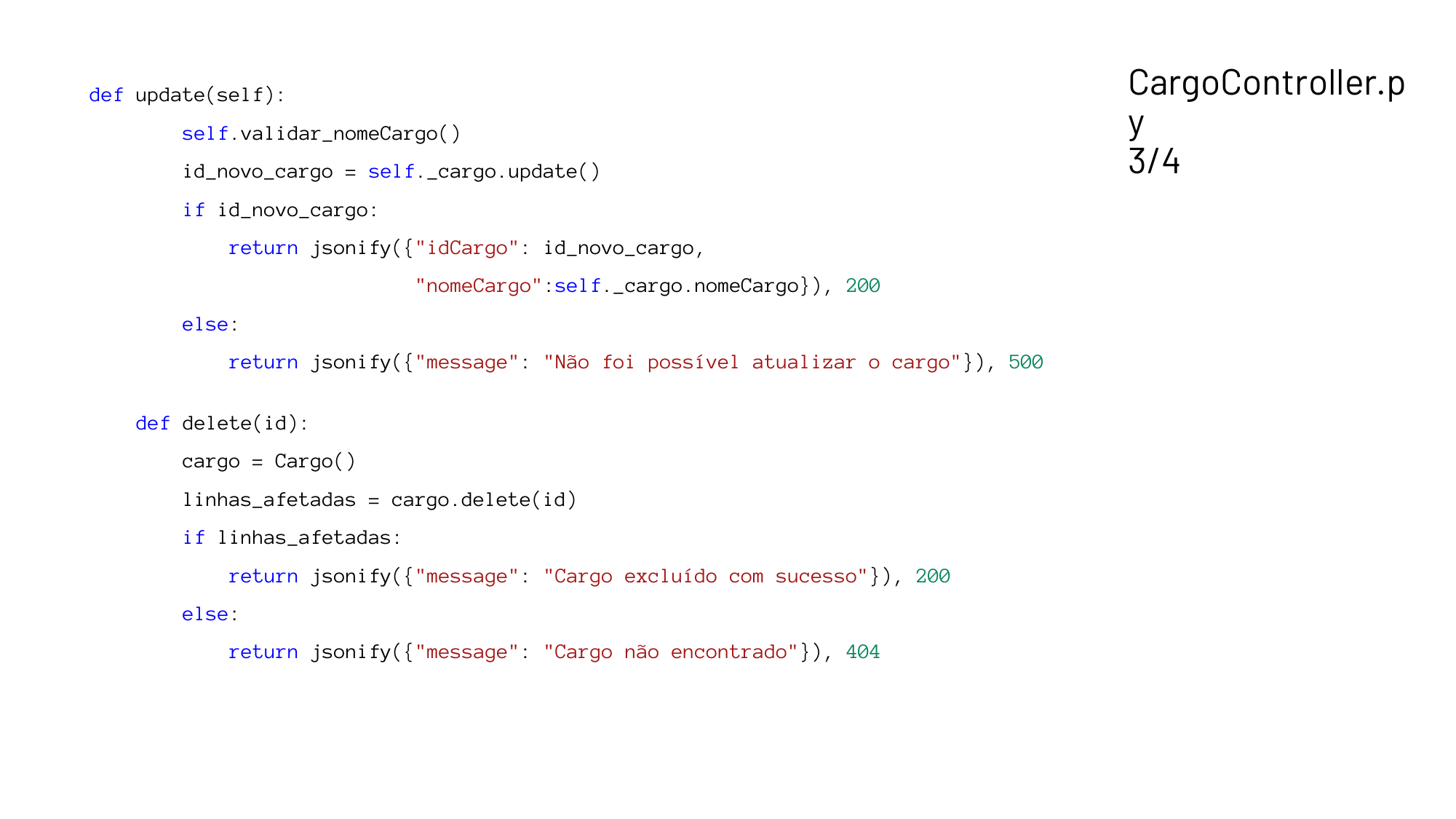

# CargoController.py 3/4
def update(self):
        self.validar_nomeCargo()
        id_novo_cargo = self._cargo.update()
        if id_novo_cargo:
            return jsonify({"idCargo": id_novo_cargo,
                            "nomeCargo":self._cargo.nomeCargo}), 200
        else:
            return jsonify({"message": "Não foi possível atualizar o cargo"}), 500
    def delete(id):
        cargo = Cargo()
        linhas_afetadas = cargo.delete(id)
        if linhas_afetadas:
            return jsonify({"message": "Cargo excluído com sucesso"}), 200
        else:
            return jsonify({"message": "Cargo não encontrado"}), 404